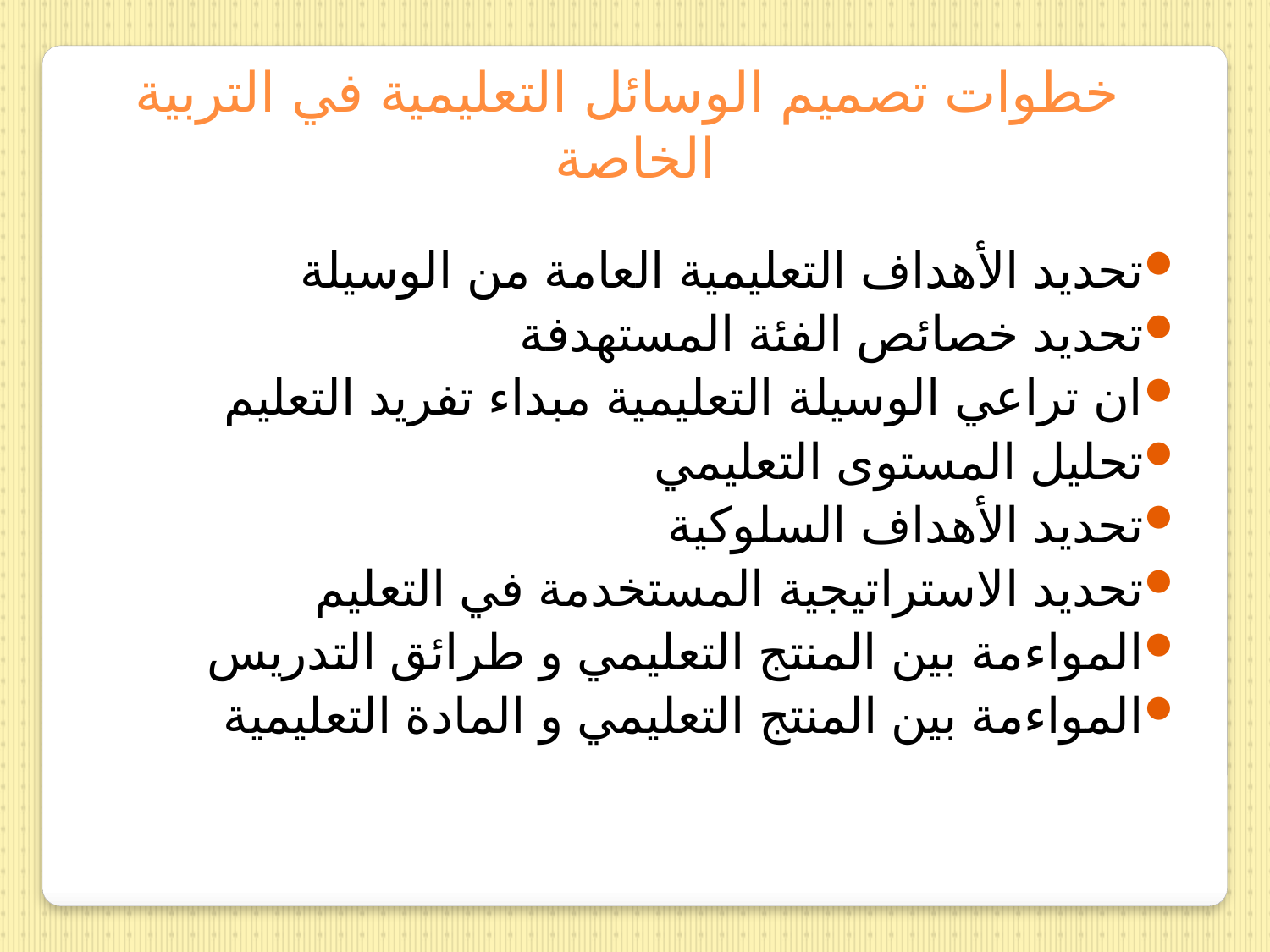

# خطوات تصميم الوسائل التعليمية في التربية الخاصة
تحديد الأهداف التعليمية العامة من الوسيلة
تحديد خصائص الفئة المستهدفة
ان تراعي الوسيلة التعليمية مبداء تفريد التعليم
تحليل المستوى التعليمي
تحديد الأهداف السلوكية
تحديد الاستراتيجية المستخدمة في التعليم
المواءمة بين المنتج التعليمي و طرائق التدريس
المواءمة بين المنتج التعليمي و المادة التعليمية